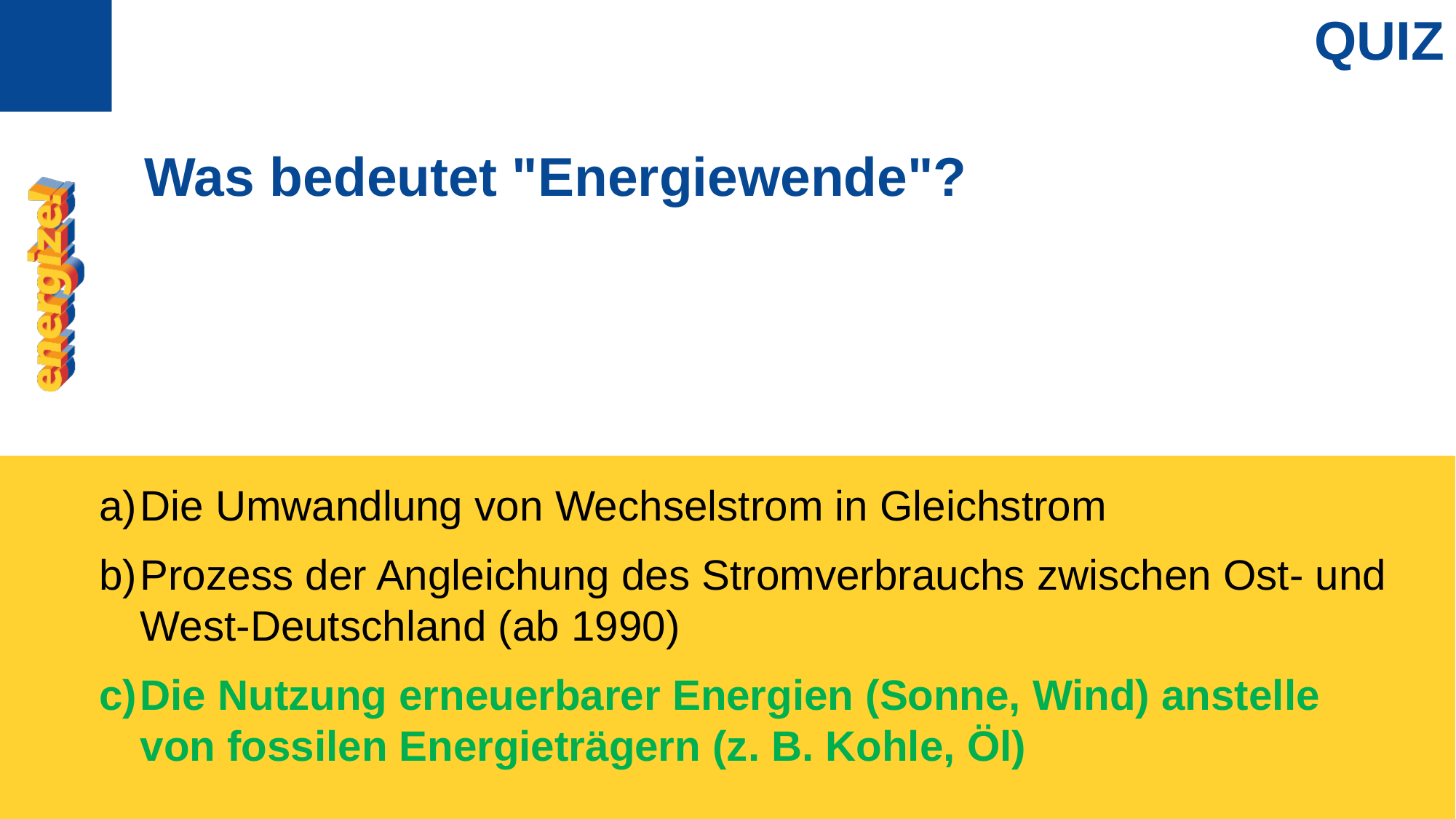

QUIZ
Was bedeutet "Energiewende"?
Die Umwandlung von Wechselstrom in Gleichstrom
Prozess der Angleichung des Stromverbrauchs zwischen Ost- und West-Deutschland (ab 1990)
Die Nutzung erneuerbarer Energien (Sonne, Wind) anstelle von fossilen Energieträgern (z. B. Kohle, Öl)